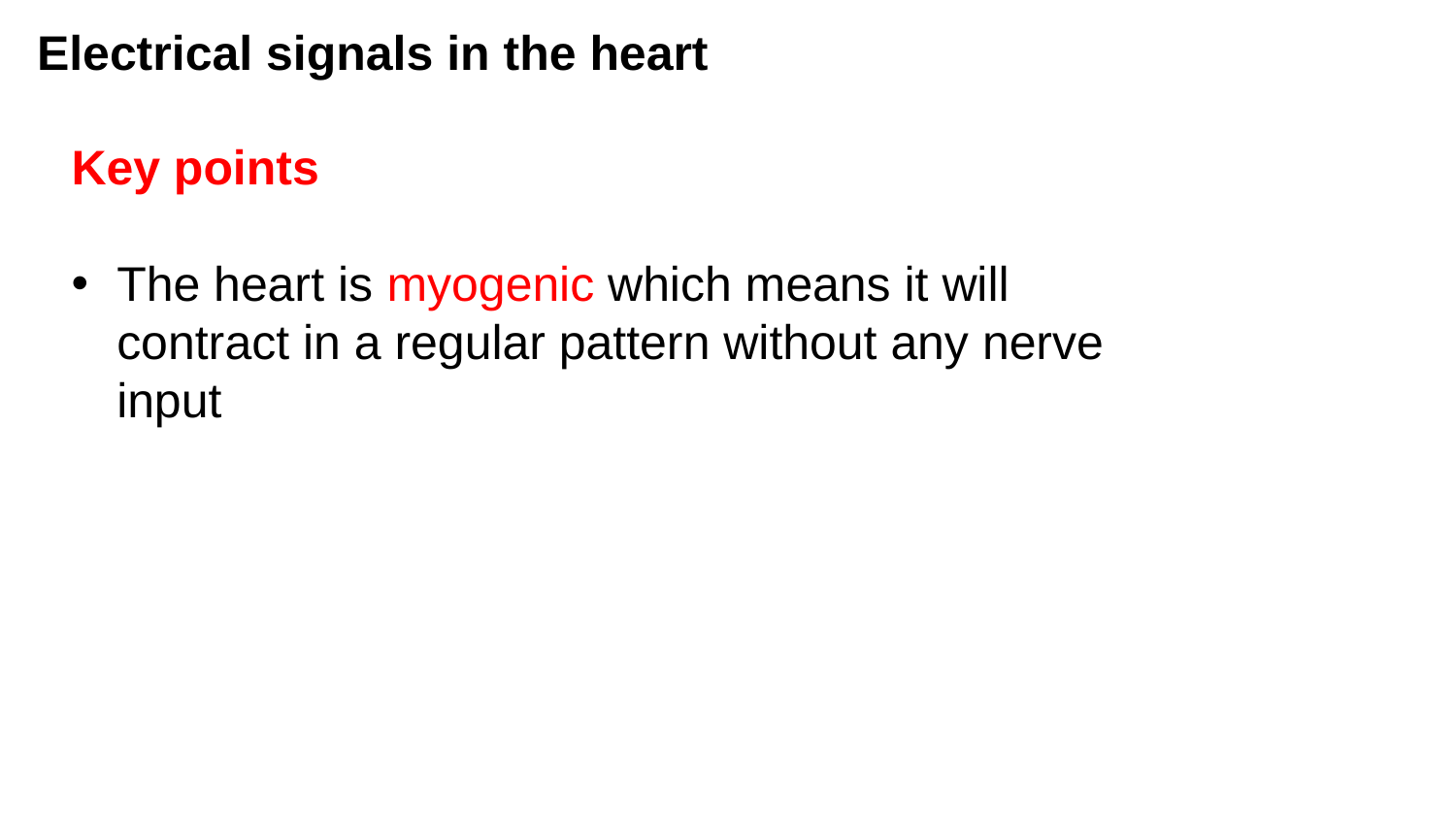

# Electrical signals in the heart

Key points

The heart is myogenic which means it will contract in a regular pattern without any nerve input